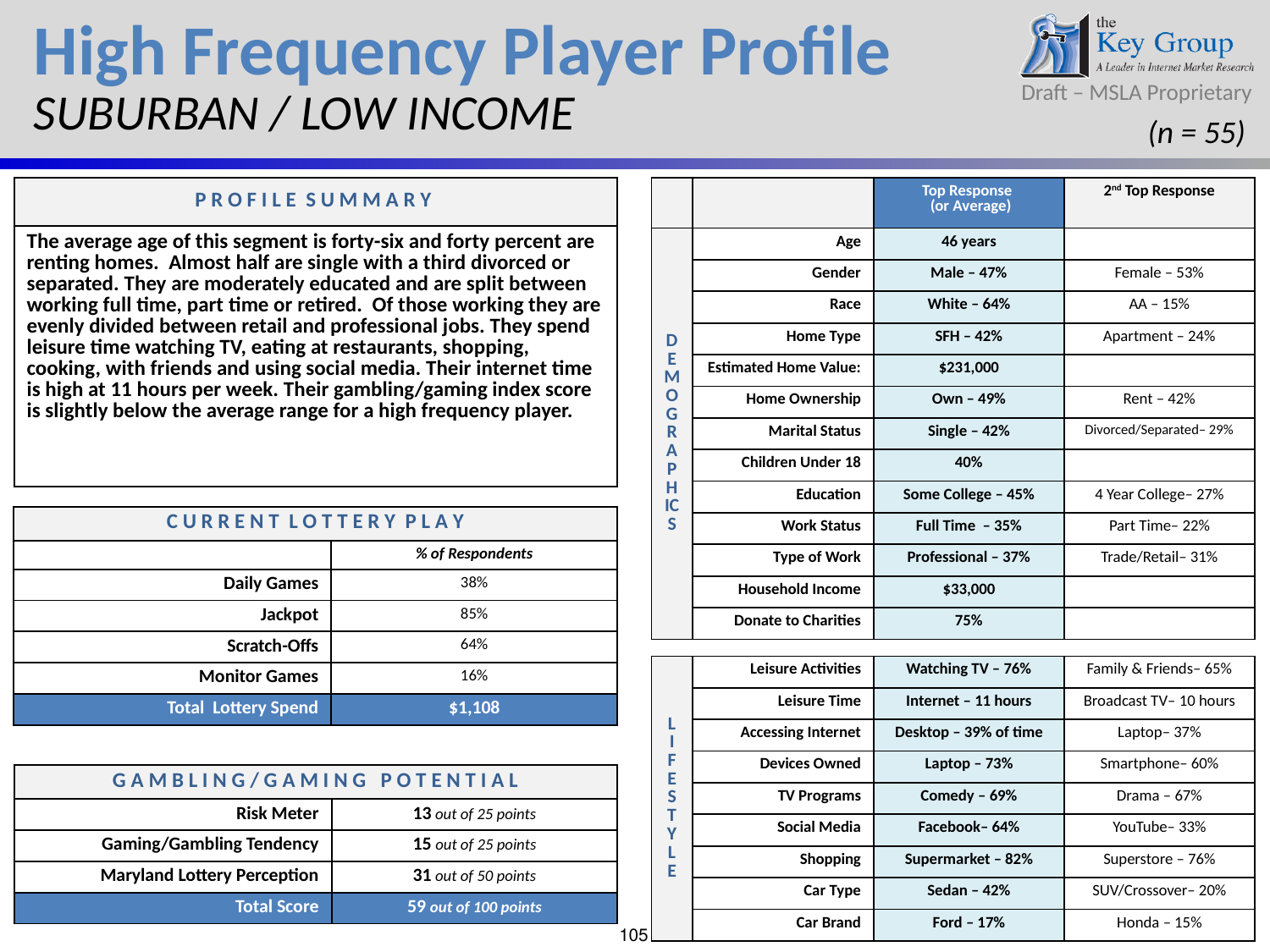

High Frequency Player Profile
SUBURBAN / LOW INCOME
(n = 55)
| P R O F I L E S U M M A R Y |
| --- |
| The average age of this segment is forty-six and forty percent are renting homes. Almost half are single with a third divorced or separated. They are moderately educated and are split between working full time, part time or retired. Of those working they are evenly divided between retail and professional jobs. They spend leisure time watching TV, eating at restaurants, shopping, cooking, with friends and using social media. Their internet time is high at 11 hours per week. Their gambling/gaming index score is slightly below the average range for a high frequency player. |
|  |  | Top Response (or Average) | 2nd Top Response |
| --- | --- | --- | --- |
| DEMOGRAPHICS | Age | 46 years |  |
|  | Gender | Male – 47% | Female – 53% |
|  | Race | White – 64% | AA – 15% |
|  | Home Type | SFH – 42% | Apartment – 24% |
|  | Estimated Home Value: | $231,000 |  |
|  | Home Ownership | Own – 49% | Rent – 42% |
|  | Marital Status | Single – 42% | Divorced/Separated– 29% |
|  | Children Under 18 | 40% |  |
|  | Education | Some College – 45% | 4 Year College– 27% |
|  | Work Status | Full Time – 35% | Part Time– 22% |
|  | Type of Work | Professional – 37% | Trade/Retail– 31% |
|  | Household Income | $33,000 |  |
|  | Donate to Charities | 75% |  |
|  |  |  |  |
| L I F E S TY L E | Leisure Activities | Watching TV – 76% | Family & Friends– 65% |
|  | Leisure Time | Internet – 11 hours | Broadcast TV– 10 hours |
|  | Accessing Internet | Desktop – 39% of time | Laptop– 37% |
|  | Devices Owned | Laptop – 73% | Smartphone– 60% |
|  | TV Programs | Comedy – 69% | Drama – 67% |
|  | Social Media | Facebook– 64% | YouTube– 33% |
|  | Shopping | Supermarket – 82% | Superstore – 76% |
|  | Car Type | Sedan – 42% | SUV/Crossover– 20% |
|  | Car Brand | Ford – 17% | Honda – 15% |
| C U R R E N T L O T T E R Y P L A Y |  |
| --- | --- |
|  | % of Respondents |
| Daily Games | 38% |
| Jackpot | 85% |
| Scratch-Offs | 64% |
| Monitor Games | 16% |
| Total Lottery Spend | $1,108 |
| G A M B L I N G / G A M I N G P O T E N T I A L |  |
| --- | --- |
| Risk Meter | 13 out of 25 points |
| Gaming/Gambling Tendency | 15 out of 25 points |
| Maryland Lottery Perception | 31 out of 50 points |
| Total Score | 59 out of 100 points |